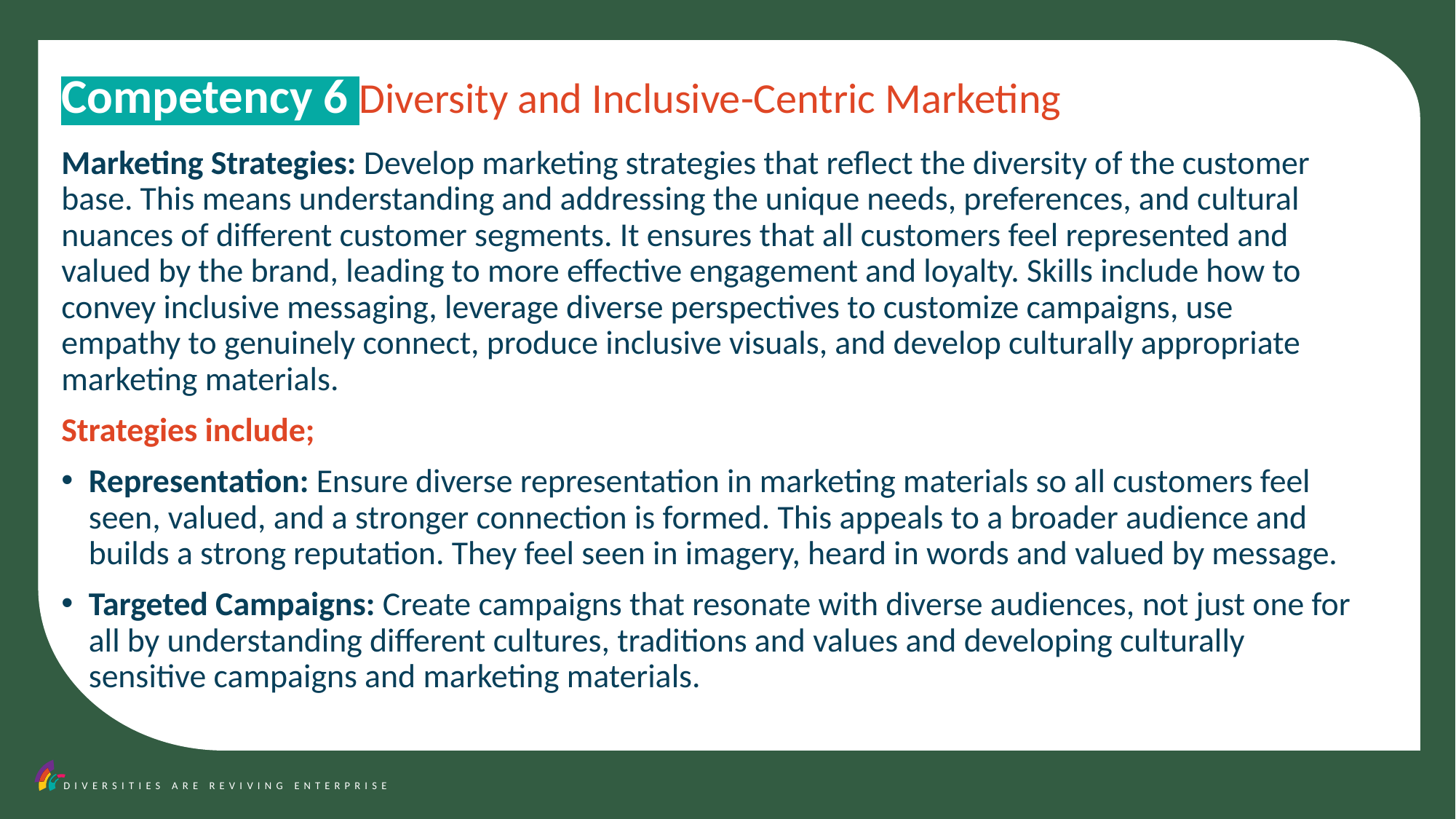

Competency 6 Diversity and Inclusive-Centric Marketing
Marketing Strategies: Develop marketing strategies that reflect the diversity of the customer base. This means understanding and addressing the unique needs, preferences, and cultural nuances of different customer segments. It ensures that all customers feel represented and valued by the brand, leading to more effective engagement and loyalty. Skills include how to convey inclusive messaging, leverage diverse perspectives to customize campaigns, use empathy to genuinely connect, produce inclusive visuals, and develop culturally appropriate marketing materials.
Strategies include;
Representation: Ensure diverse representation in marketing materials so all customers feel seen, valued, and a stronger connection is formed. This appeals to a broader audience and builds a strong reputation. They feel seen in imagery, heard in words and valued by message.
Targeted Campaigns: Create campaigns that resonate with diverse audiences, not just one for all by understanding different cultures, traditions and values and developing culturally sensitive campaigns and marketing materials.